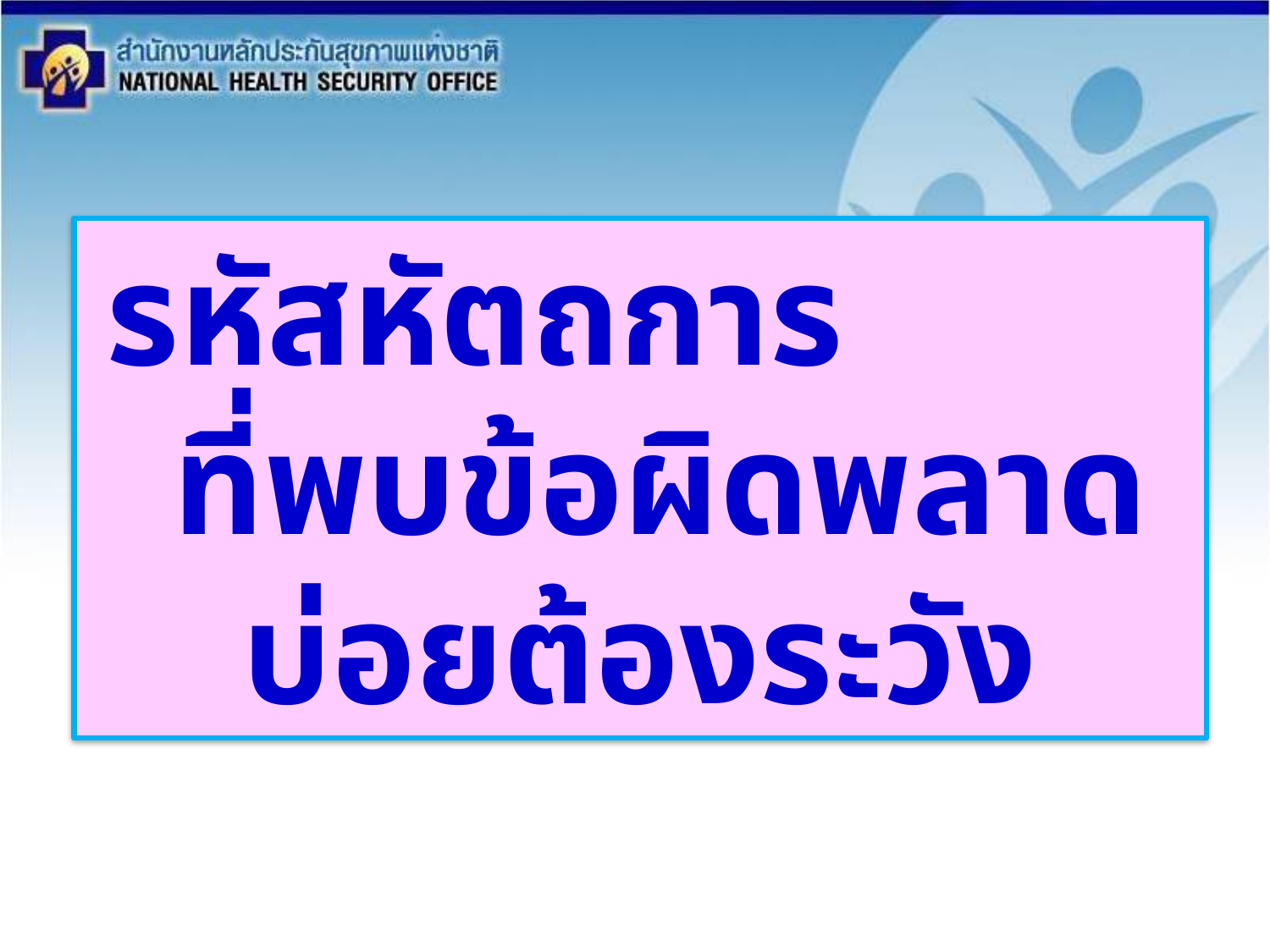

รหัสหัตถการ          ที่พบข้อผิดพลาดบ่อยต้องระวัง